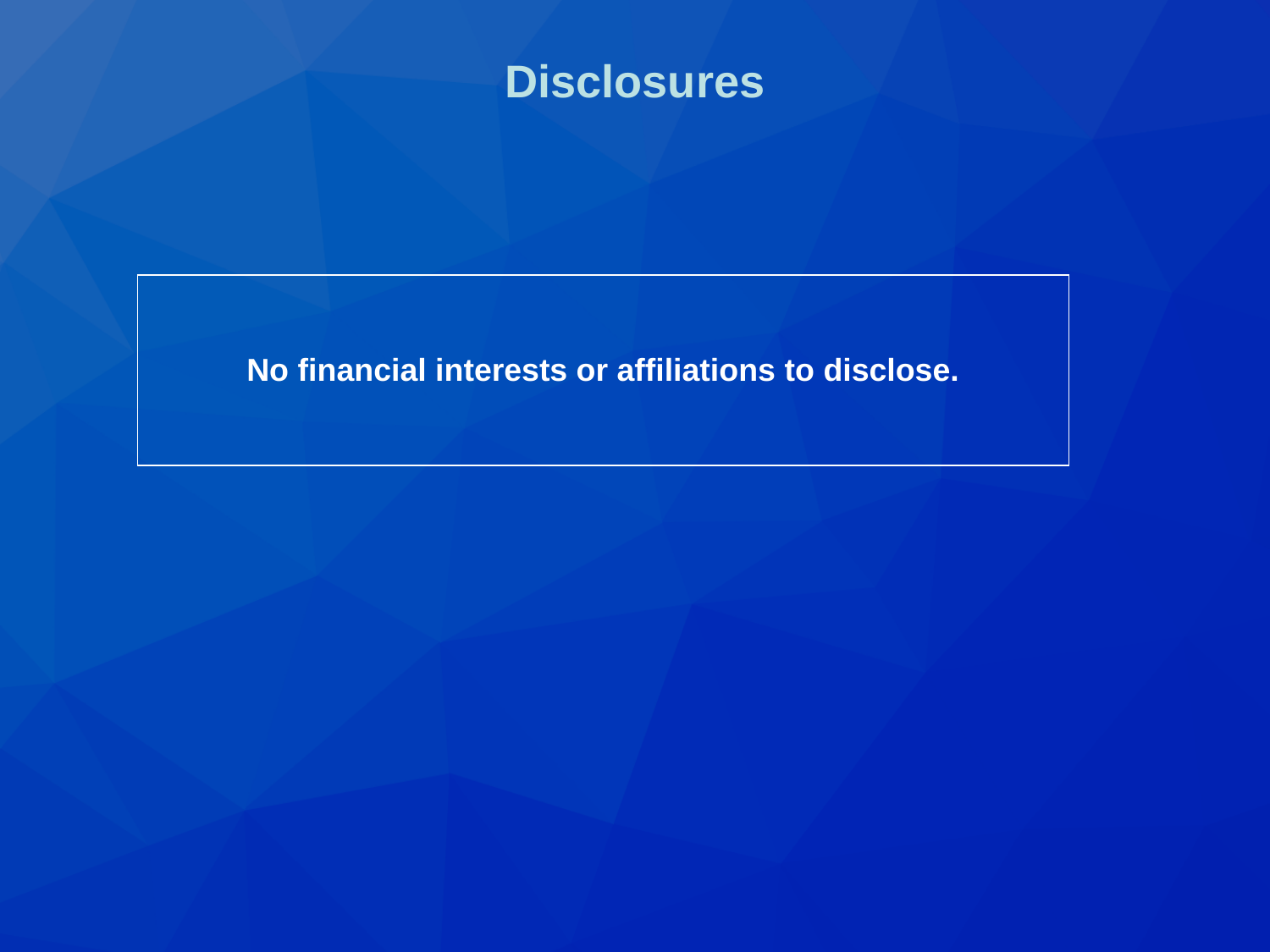

# Disclosures
| No financial interests or affiliations to disclose. |
| --- |